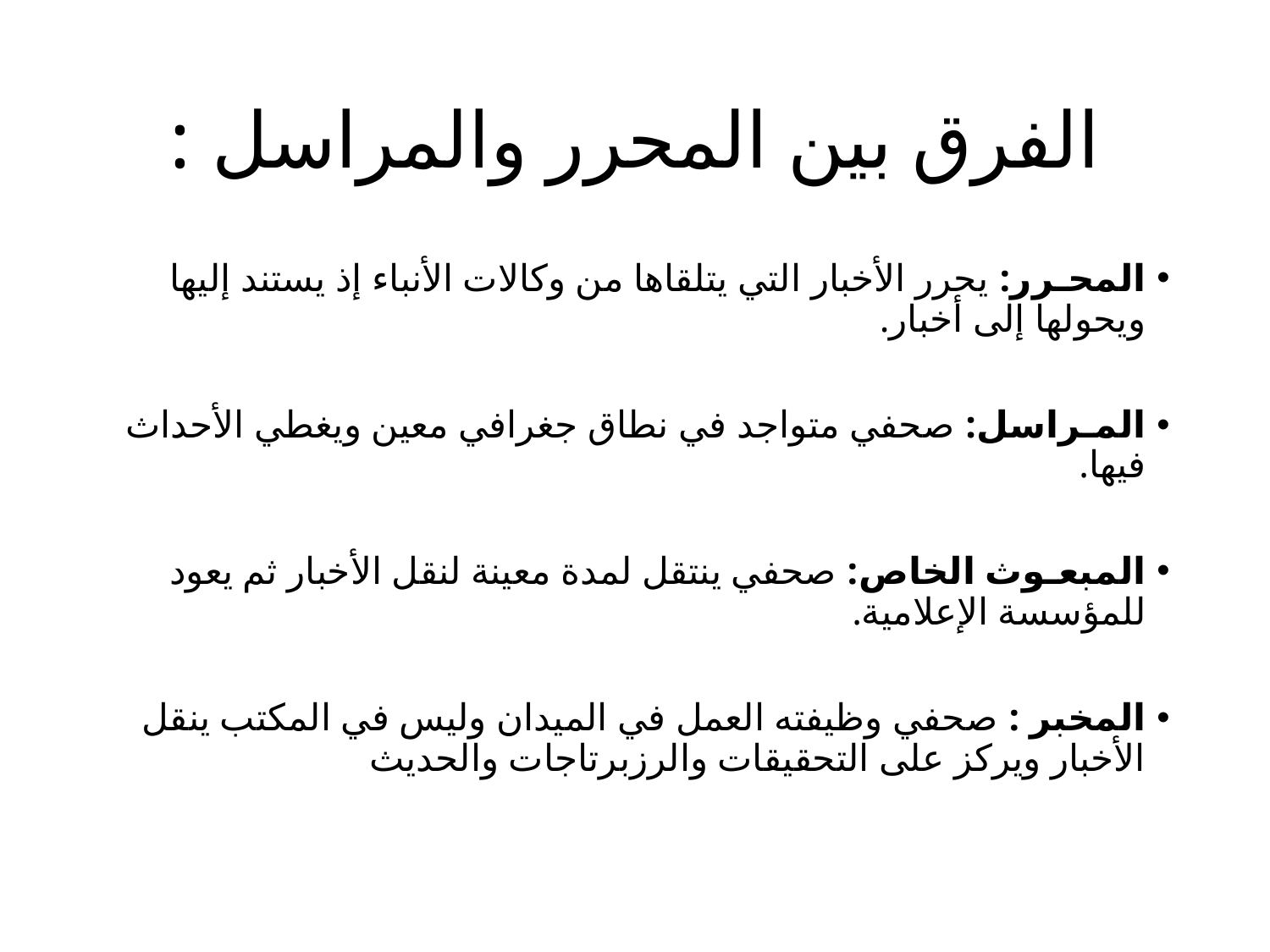

# الفرق بين المحرر والمراسل :
المحـرر: يحرر الأخبار التي يتلقاها من وكالات الأنباء إذ يستند إليها ويحولها إلى أخبار.

المـراسل: صحفي متواجد في نطاق جغرافي معين ويغطي الأحداث فيها.

المبعـوث الخاص: صحفي ينتقل لمدة معينة لنقل الأخبار ثم يعود للمؤسسة الإعلامية.

المخبر : صحفي وظيفته العمل في الميدان وليس في المكتب ينقل الأخبار ويركز على التحقيقات والرزبرتاجات والحديث